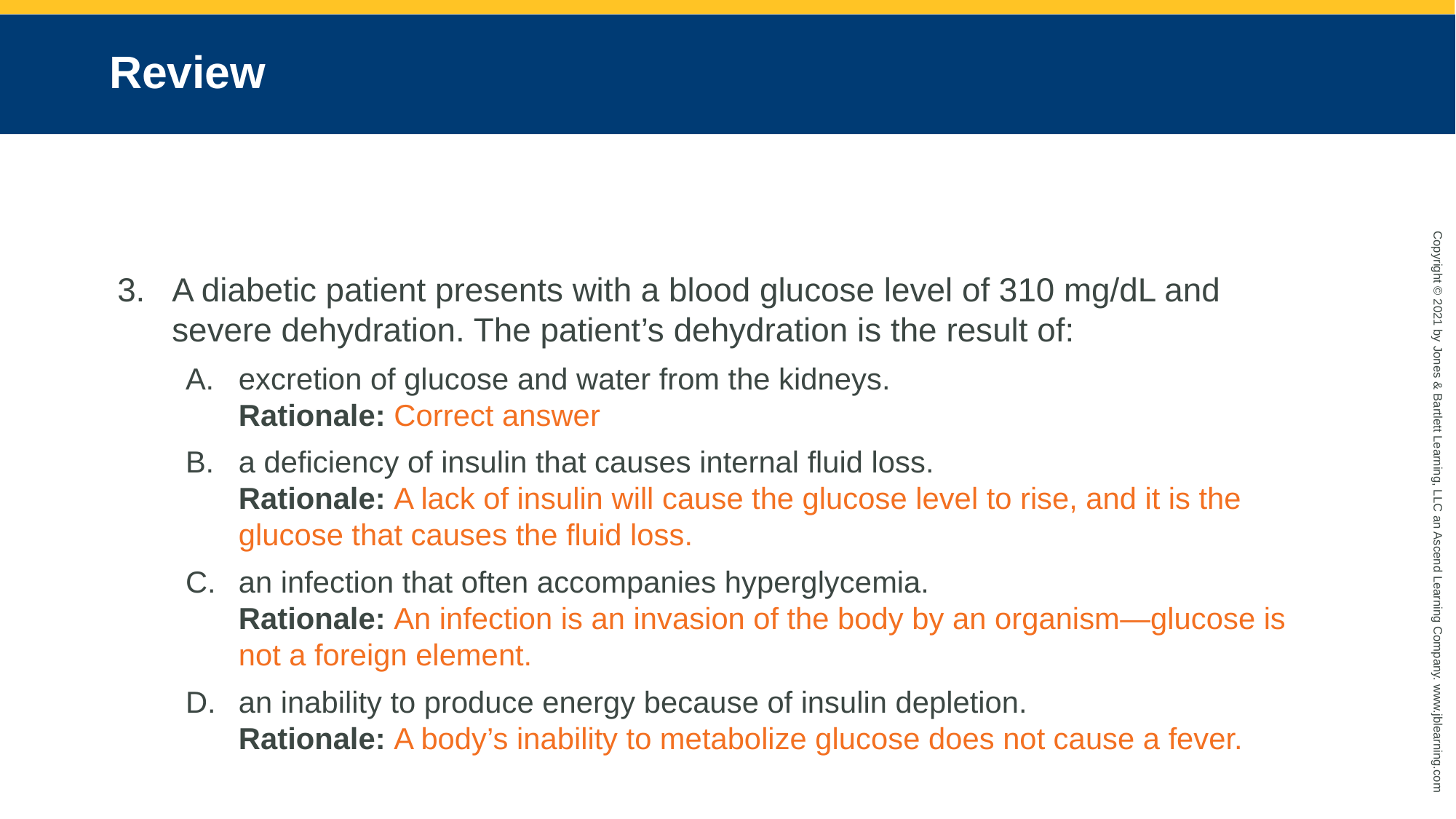

# Review
A diabetic patient presents with a blood glucose level of 310 mg/dL and severe dehydration. The patient’s dehydration is the result of:
excretion of glucose and water from the kidneys.
Rationale: Correct answer
a deficiency of insulin that causes internal fluid loss.
Rationale: A lack of insulin will cause the glucose level to rise, and it is the glucose that causes the fluid loss.
an infection that often accompanies hyperglycemia.
Rationale: An infection is an invasion of the body by an organism—glucose is not a foreign element.
an inability to produce energy because of insulin depletion.
Rationale: A body’s inability to metabolize glucose does not cause a fever.